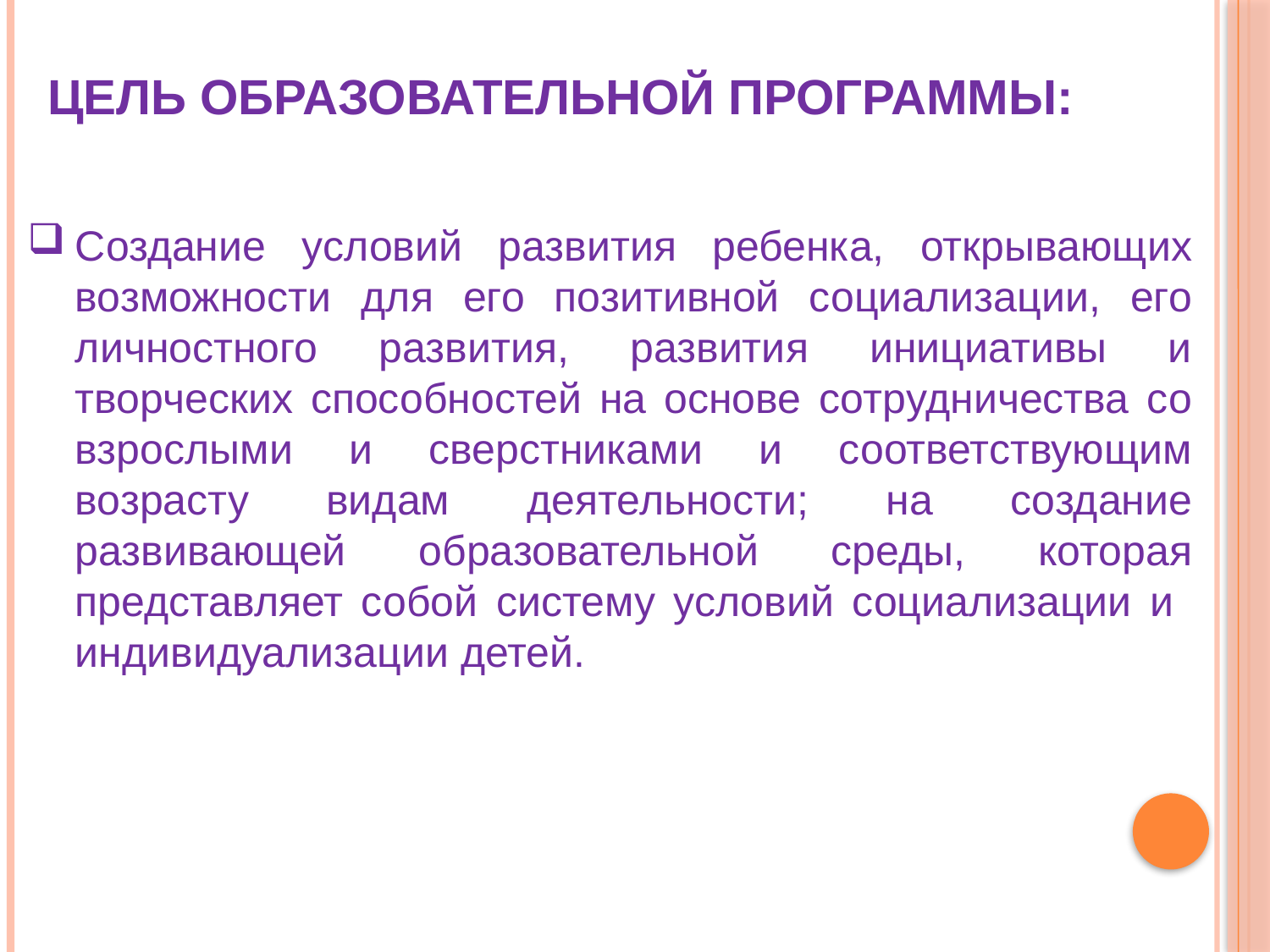

ЦЕЛЬ ОБРАЗОВАТЕЛЬНОЙ ПРОГРАММЫ:

Создание условий развития ребенка, открывающих возможности для его позитивной социализации, его личностного развития, развития инициативы и творческих способностей на основе сотрудничества со взрослыми и сверстниками и соответствующим возрасту видам деятельности; на создание развивающей образовательной среды, которая представляет собой систему условий социализации и  индивидуализации детей.